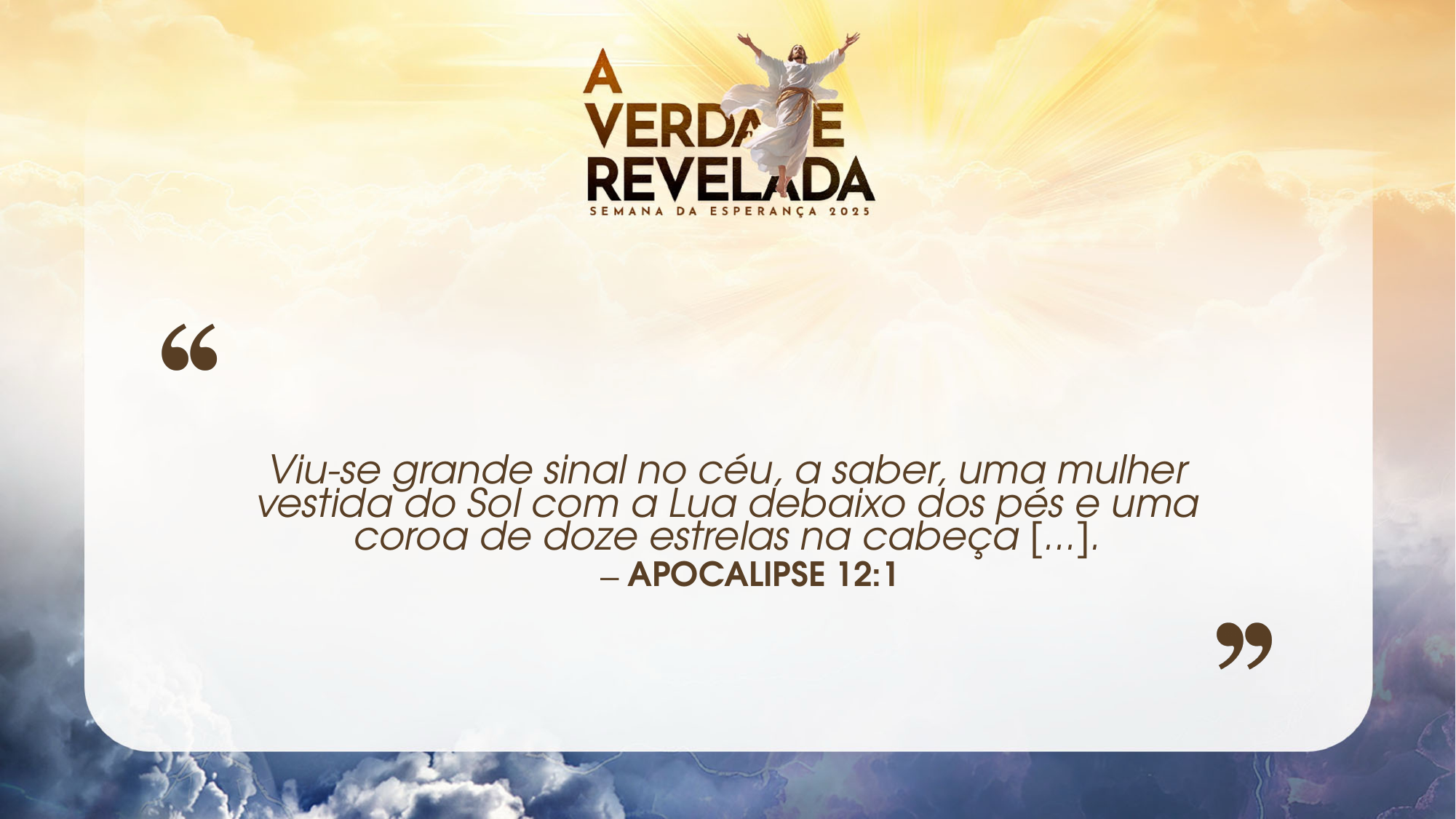

Viu-se grande sinal no céu, a saber, uma mulher vestida do Sol com a Lua debaixo dos pés e uma coroa de doze estrelas na cabeça [...].
APOCALIPSE 12:1